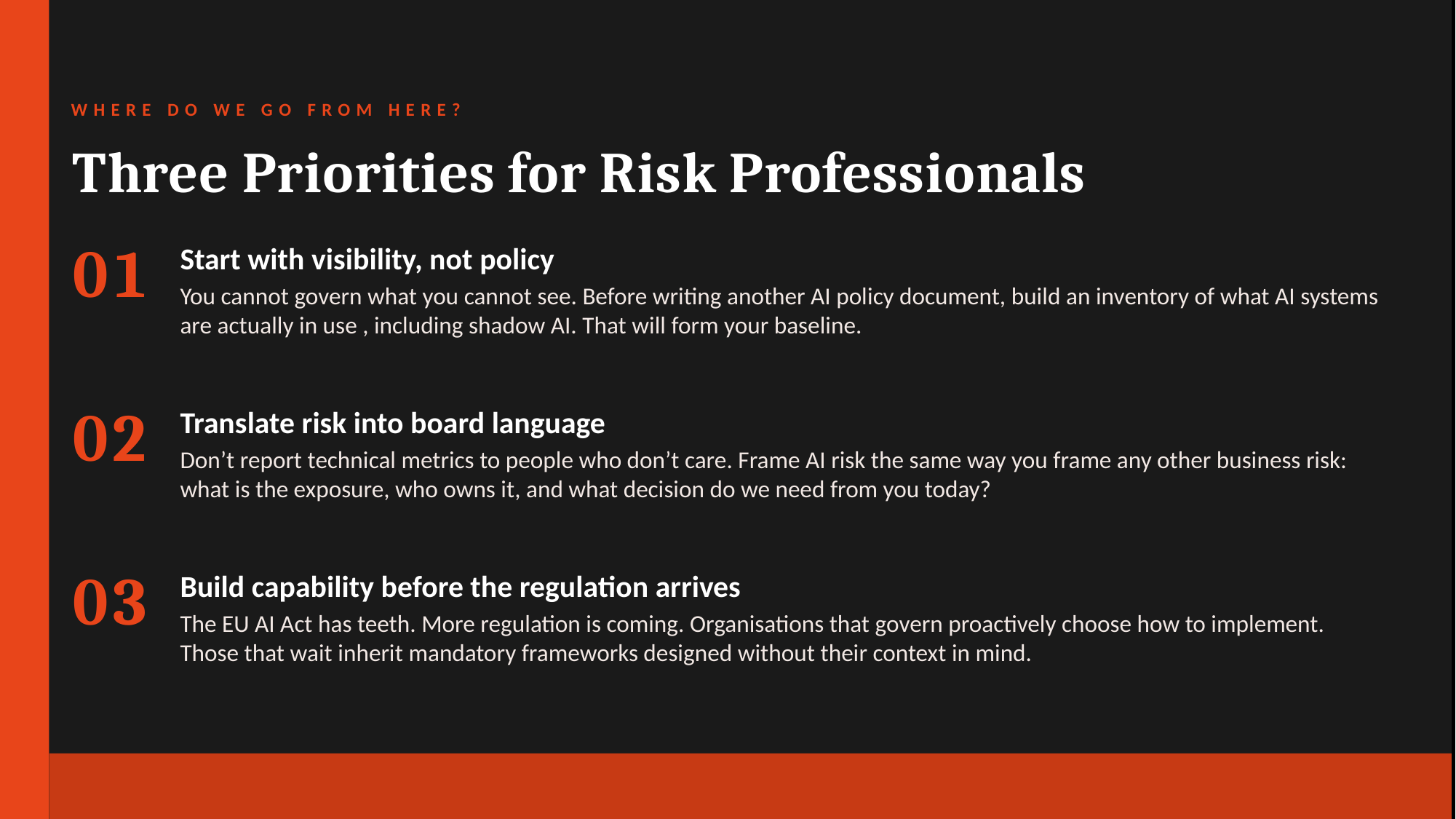

WHERE DO WE GO FROM HERE?
Three Priorities for Risk Professionals
01
Start with visibility, not policy
You cannot govern what you cannot see. Before writing another AI policy document, build an inventory of what AI systems are actually in use , including shadow AI. That will form your baseline.
02
Translate risk into board language
Don’t report technical metrics to people who don’t care. Frame AI risk the same way you frame any other business risk: what is the exposure, who owns it, and what decision do we need from you today?
03
Build capability before the regulation arrives
The EU AI Act has teeth. More regulation is coming. Organisations that govern proactively choose how to implement. Those that wait inherit mandatory frameworks designed without their context in mind.